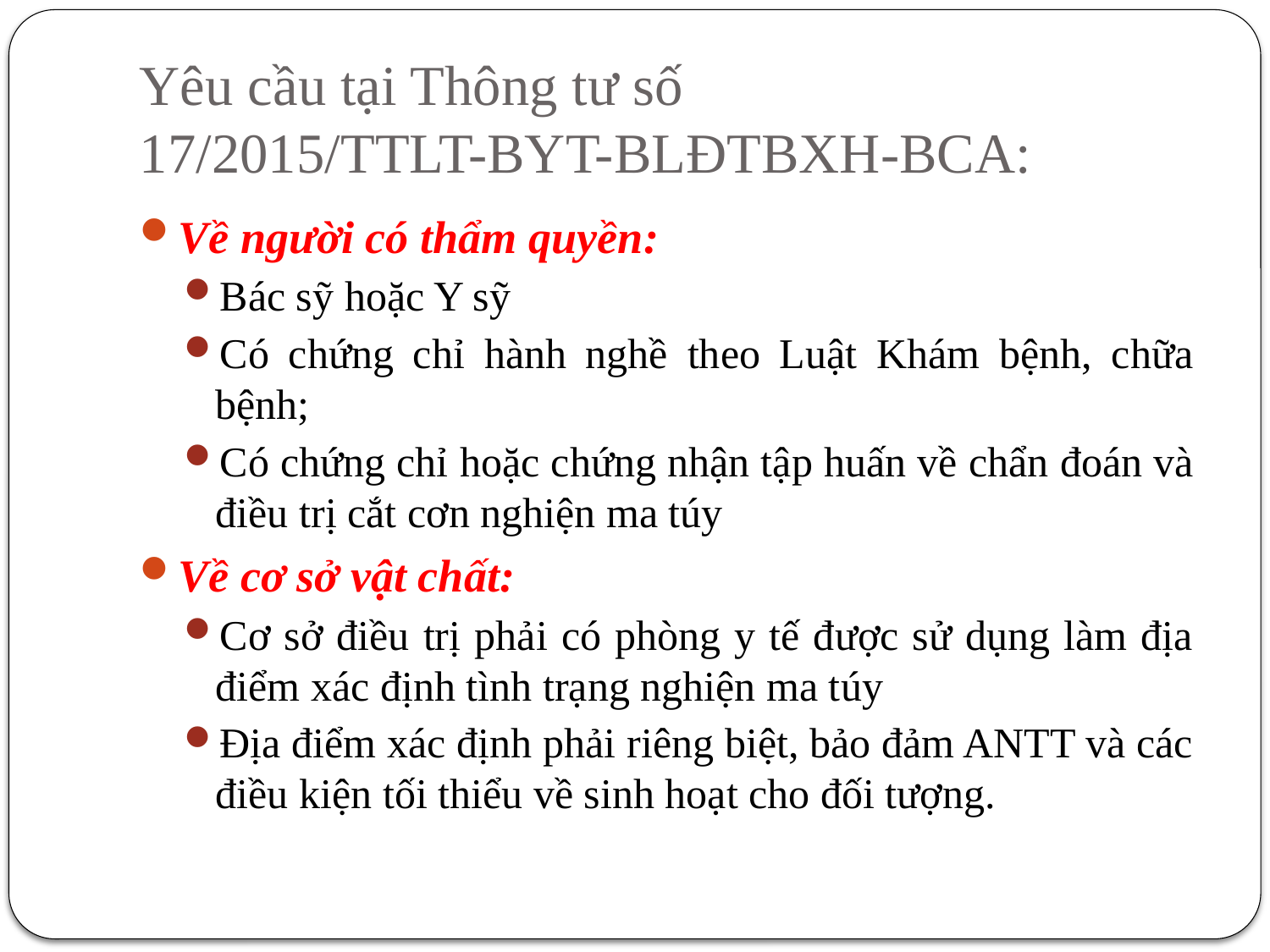

# Yêu cầu tại Thông tư số 17/2015/TTLT-BYT-BLĐTBXH-BCA:
Về người có thẩm quyền:
Bác sỹ hoặc Y sỹ
Có chứng chỉ hành nghề theo Luật Khám bệnh, chữa bệnh;
Có chứng chỉ hoặc chứng nhận tập huấn về chẩn đoán và điều trị cắt cơn nghiện ma túy
Về cơ sở vật chất:
Cơ sở điều trị phải có phòng y tế được sử dụng làm địa điểm xác định tình trạng nghiện ma túy
Địa điểm xác định phải riêng biệt, bảo đảm ANTT và các điều kiện tối thiểu về sinh hoạt cho đối tượng.